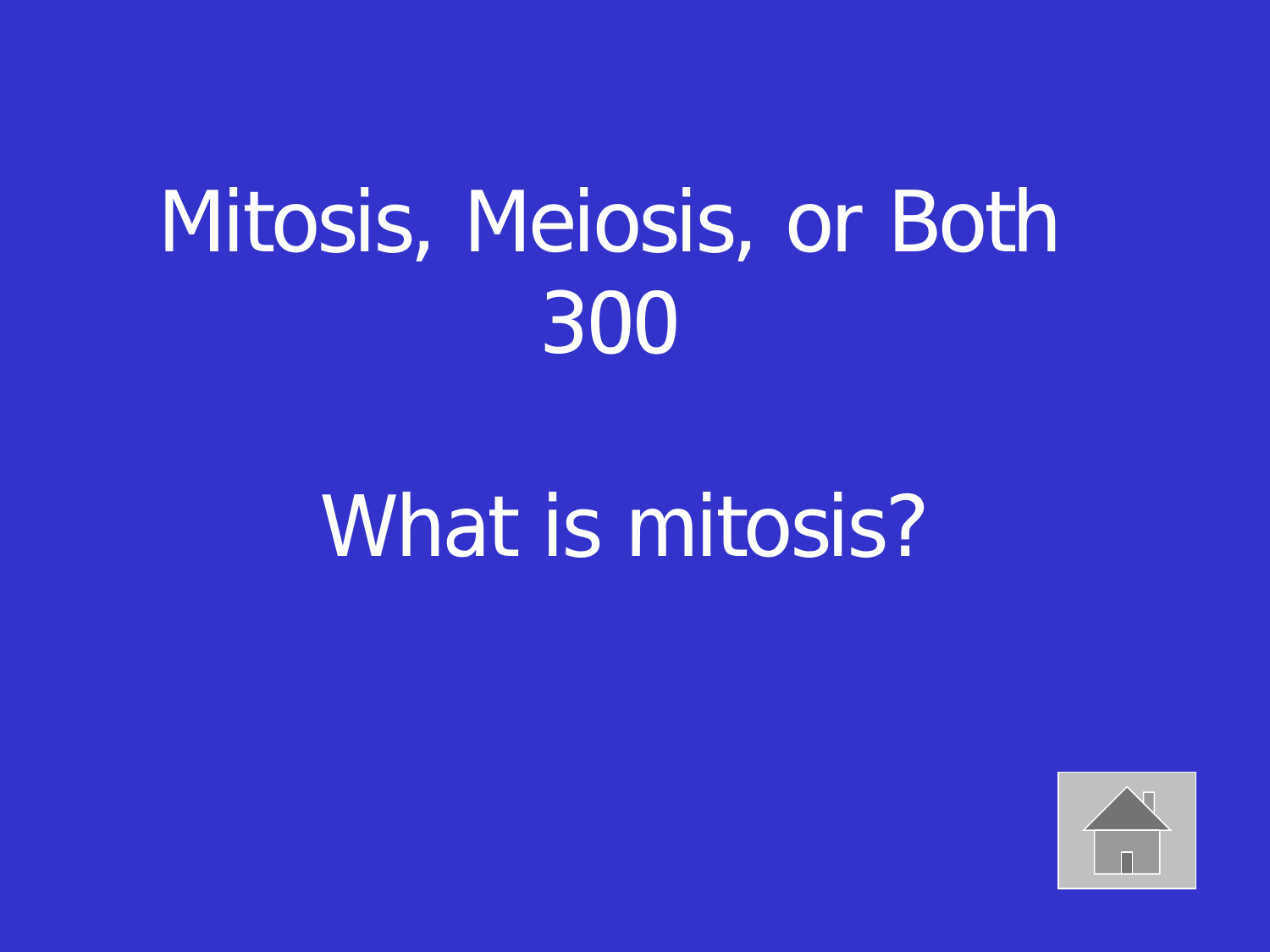

# Mitosis, Meiosis, or Both 300 What is mitosis?